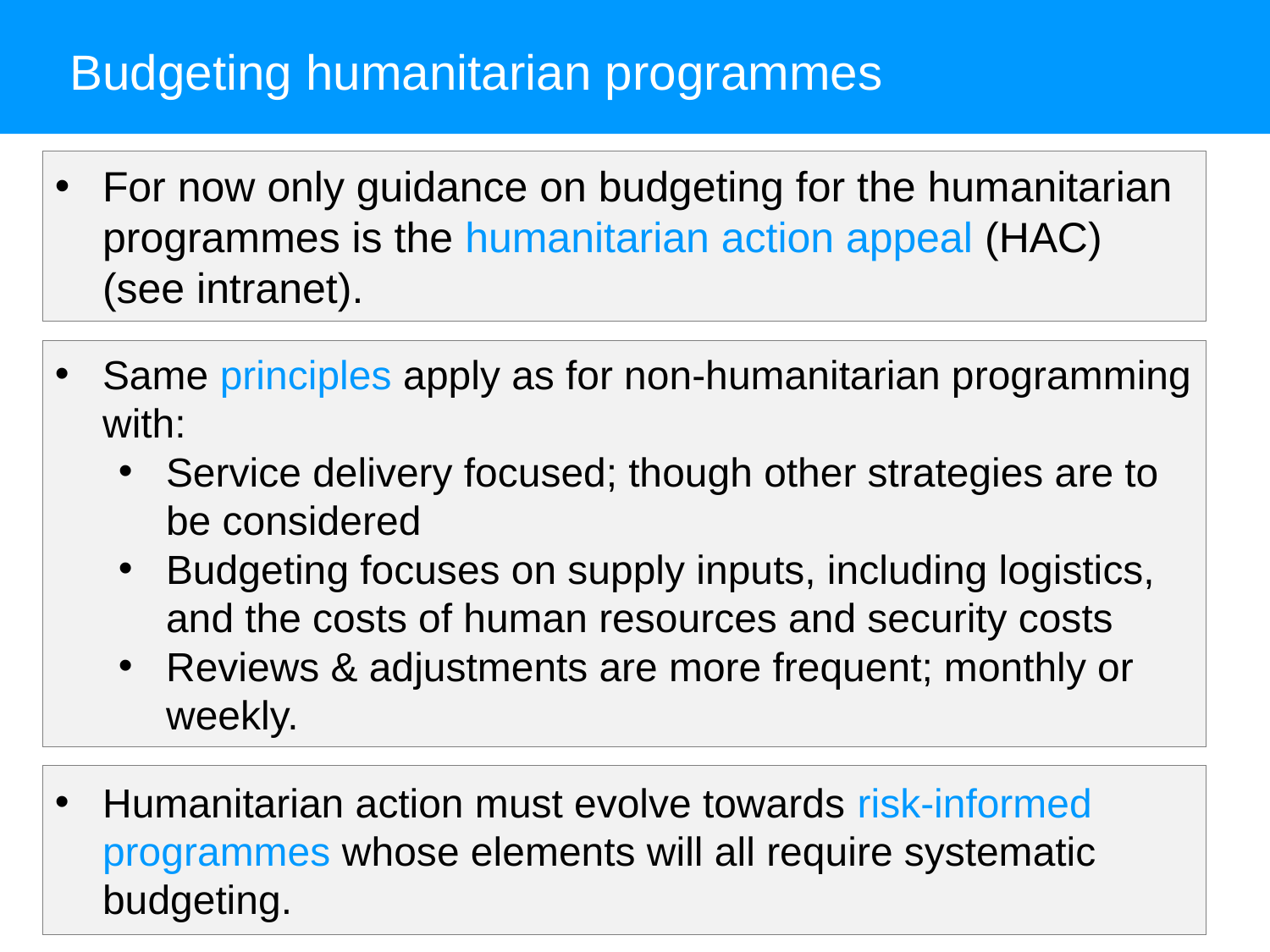

#
Budgeting humanitarian programmes

For now only guidance on budgeting for the humanitarian programmes is the humanitarian action appeal (HAC) (see intranet).
Same principles apply as for non-humanitarian programming with:
Service delivery focused; though other strategies are to be considered
Budgeting focuses on supply inputs, including logistics, and the costs of human resources and security costs
Reviews & adjustments are more frequent; monthly or weekly.
Humanitarian action must evolve towards risk-informed programmes whose elements will all require systematic budgeting.